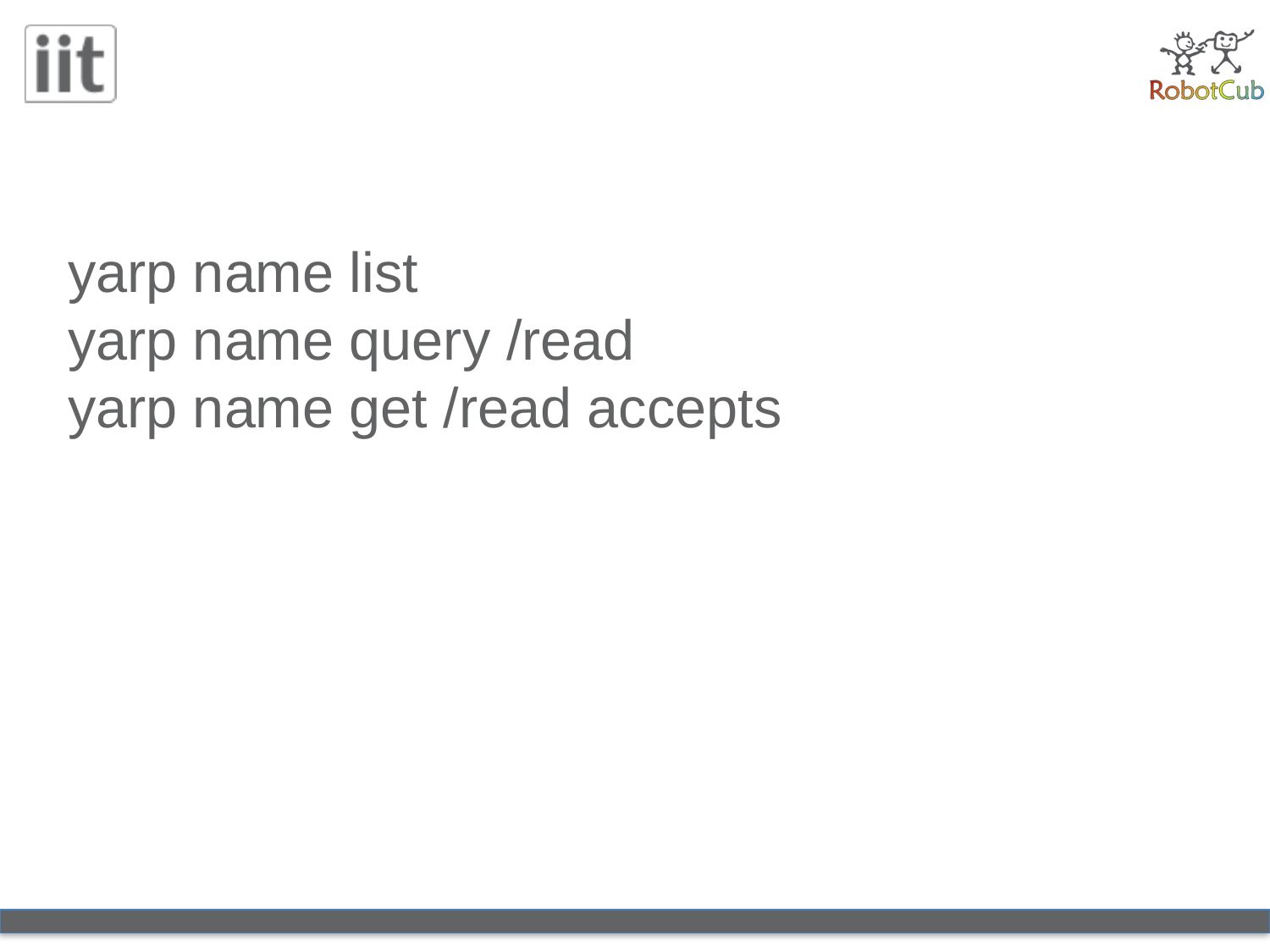

# yarp name list yarp name query /read yarp name get /read accepts